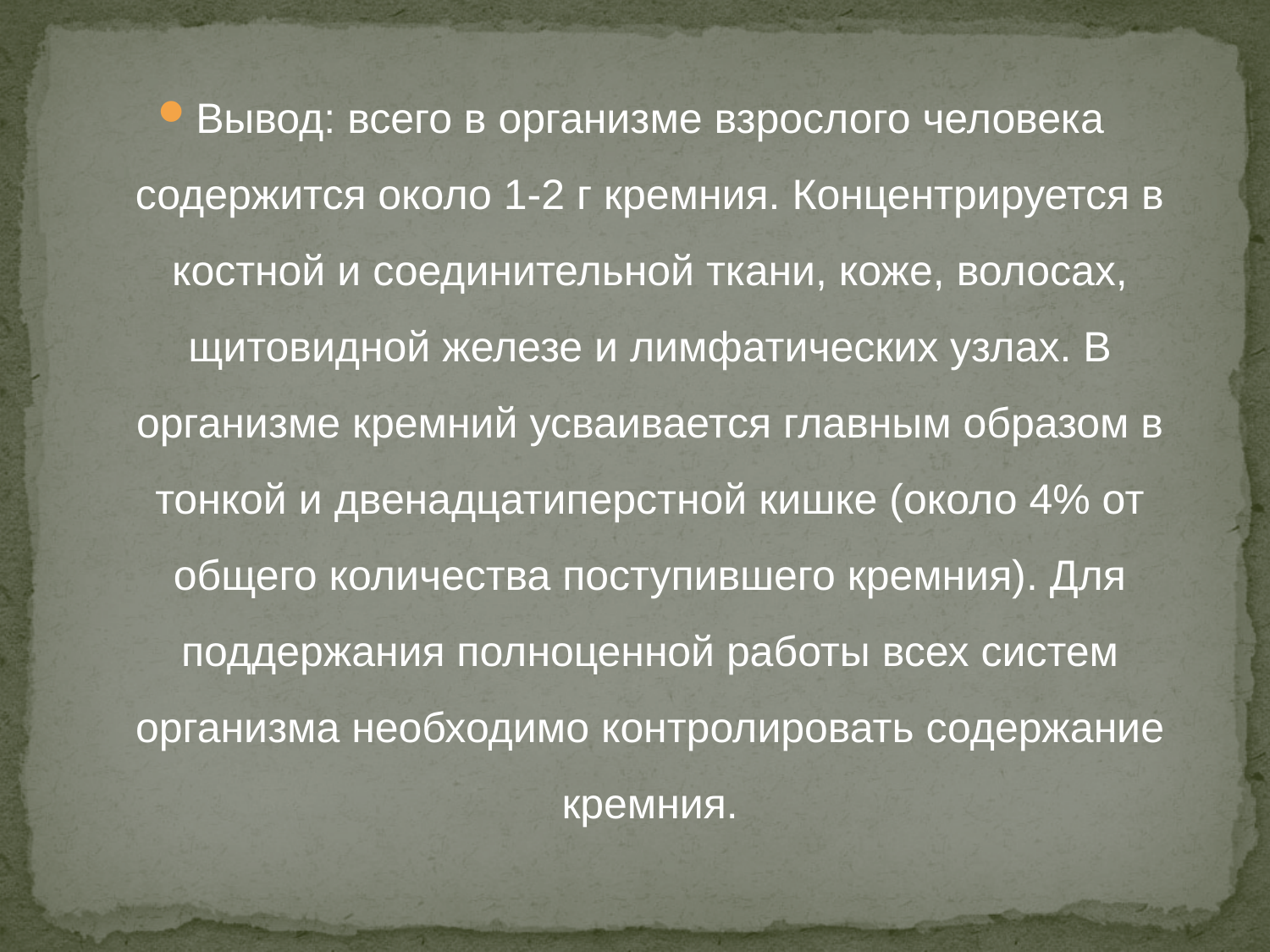

Вывод: всего в организме взрослого человека содержится около 1-2 г кремния. Концентрируется в костной и соединительной ткани, коже, волосах, щитовидной железе и лимфатических узлах. В организме кремний усваивается главным образом в тонкой и двенадцатиперстной кишке (около 4% от общего количества поступившего кремния). Для поддержания полноценной работы всех систем организма необходимо контролировать содержание кремния.